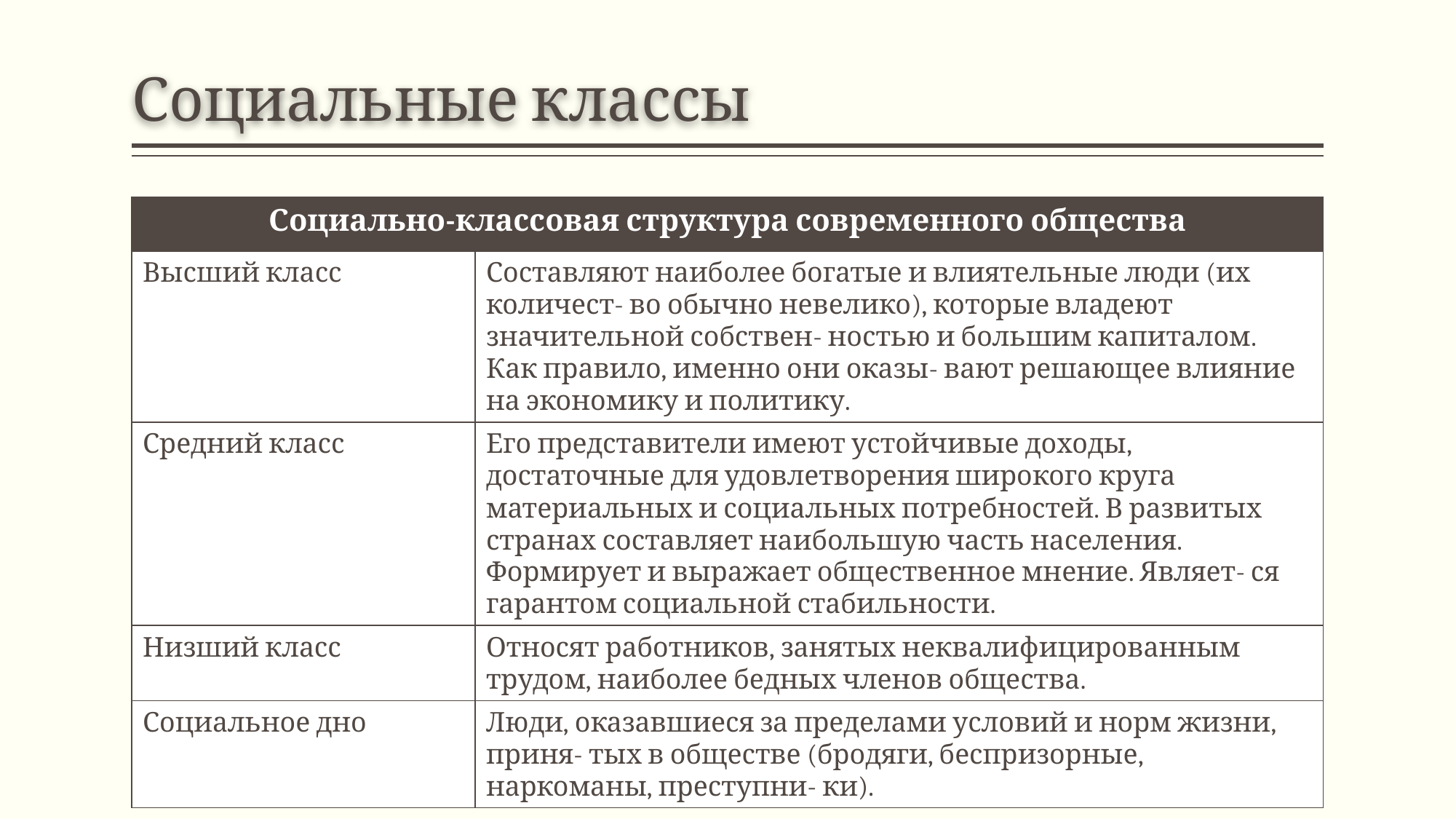

# Социальные классы
| Социально-классовая структура современного общества |  |
| --- | --- |
| Высший класс | Составляют наиболее богатые и влиятельные люди (их количест- во обычно невелико), которые владеют значительной собствен- ностью и большим капиталом. Как правило, именно они оказы- вают решающее влияние на экономику и политику. |
| Средний класс | Его представители имеют устойчивые доходы, достаточные для удовлетворения широкого круга материальных и социальных потребностей. В развитых странах составляет наибольшую часть населения. Формирует и выражает общественное мнение. Являет- ся гарантом социальной стабильности. |
| Низший класс | Относят работников, занятых неквалифицированным трудом, наиболее бедных членов общества. |
| Социальное дно | Люди, оказавшиеся за пределами условий и норм жизни, приня- тых в обществе (бродяги, беспризорные, наркоманы, преступни- ки). |